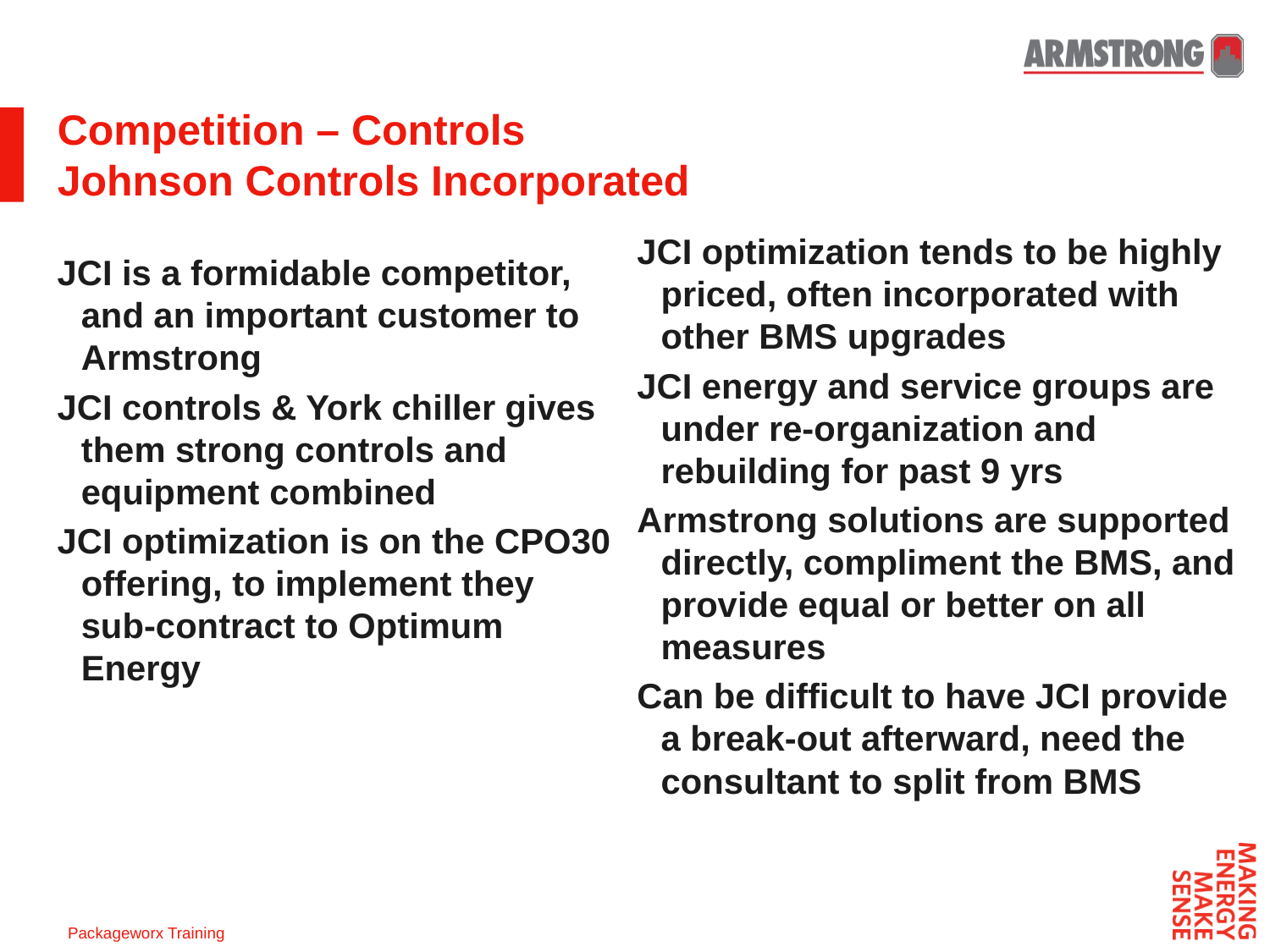

# Competition – Controls Johnson Controls Incorporated
JCI optimization tends to be highly priced, often incorporated with other BMS upgrades
JCI energy and service groups are under re-organization and rebuilding for past 9 yrs
Armstrong solutions are supported directly, compliment the BMS, and provide equal or better on all measures
Can be difficult to have JCI provide a break-out afterward, need the consultant to split from BMS

JCI is a formidable competitor, and an important customer to Armstrong
JCI controls & York chiller gives them strong controls and equipment combined
JCI optimization is on the CPO30 offering, to implement they sub-contract to Optimum Energy